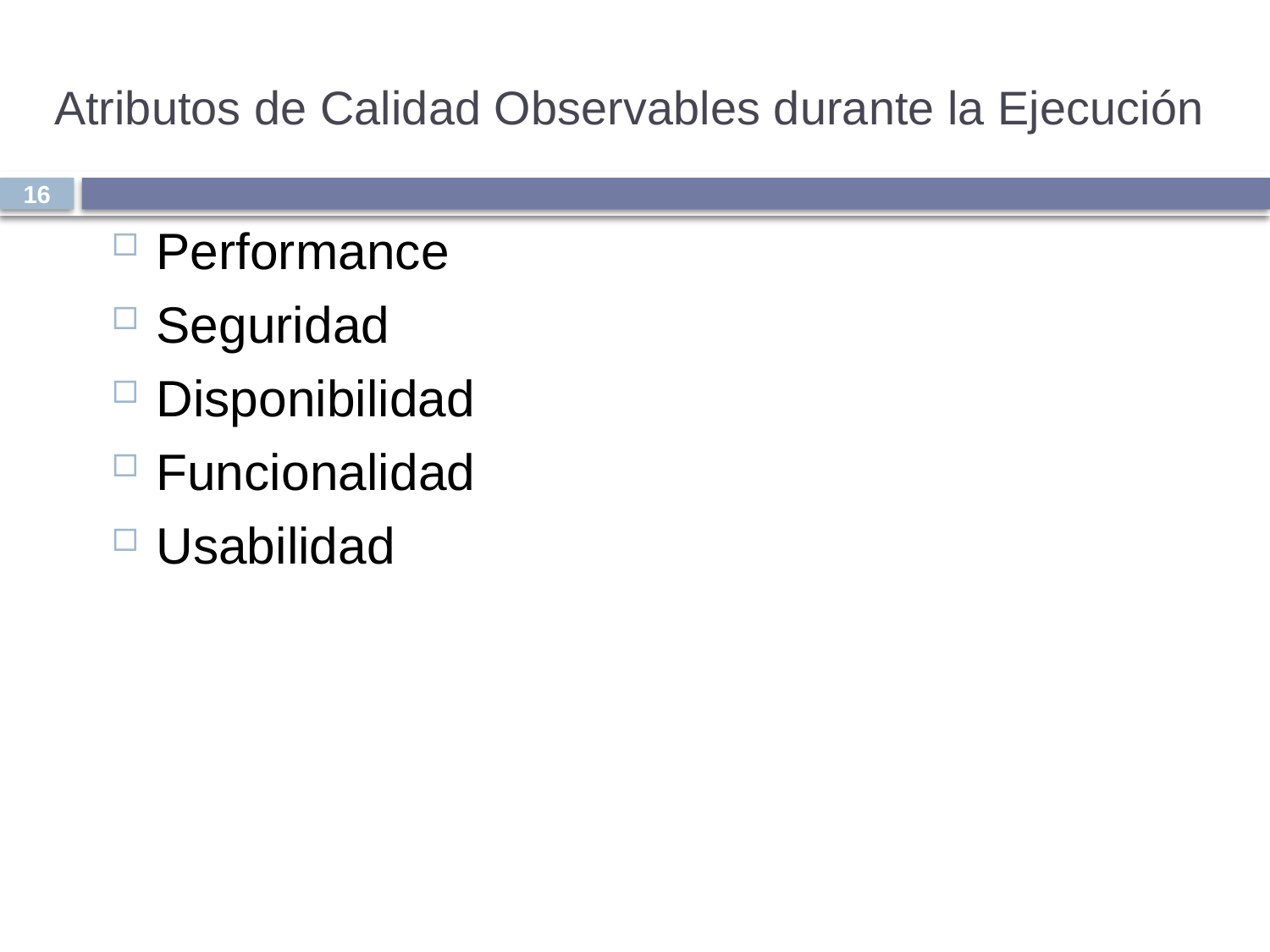

# Atributos de Calidad Observables durante la Ejecución
16
Performance
Seguridad
Disponibilidad
Funcionalidad
Usabilidad